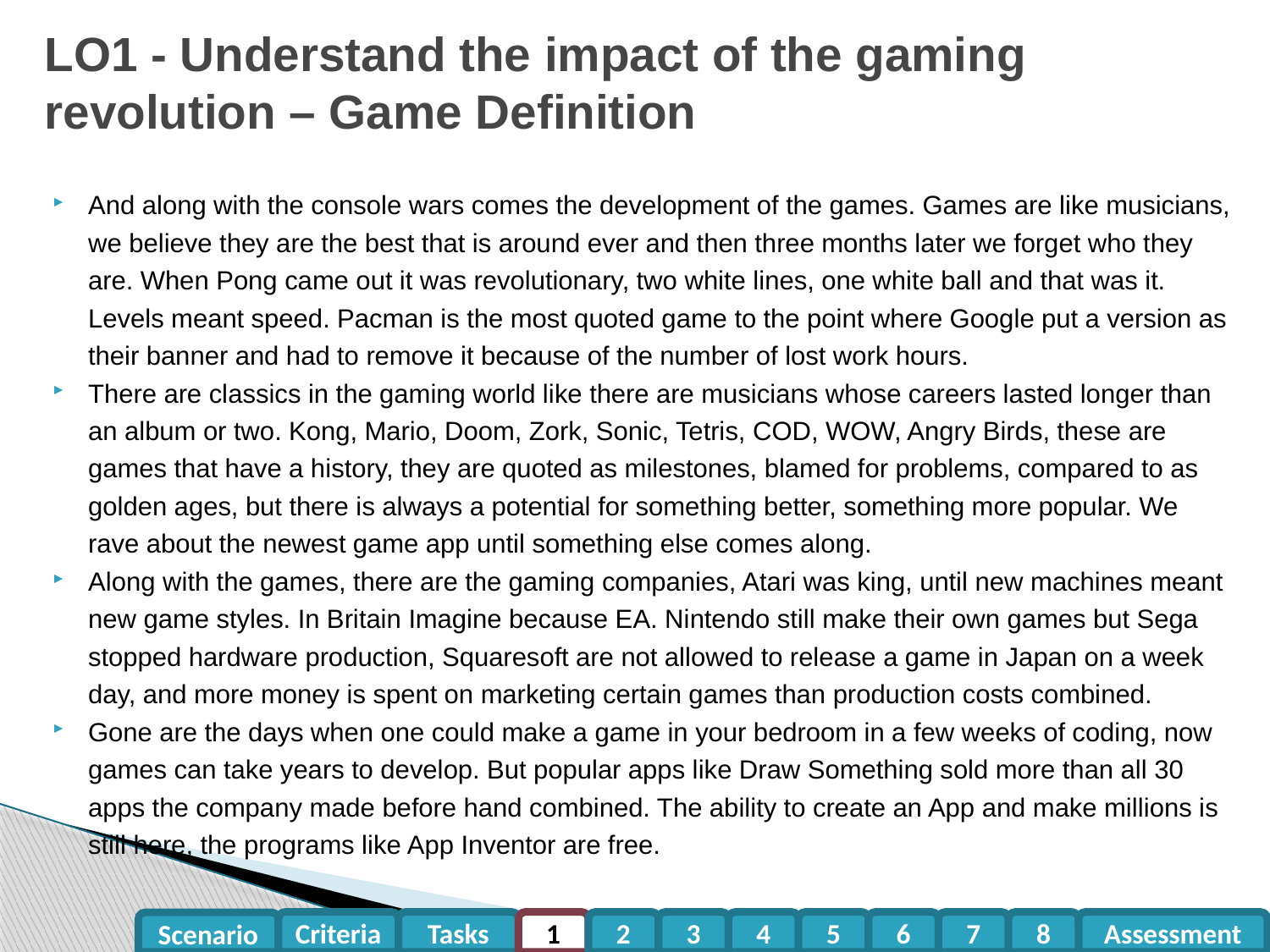

# LO1 - Understand the impact of the gaming revolution – Game Definition
And along with the console wars comes the development of the games. Games are like musicians, we believe they are the best that is around ever and then three months later we forget who they are. When Pong came out it was revolutionary, two white lines, one white ball and that was it. Levels meant speed. Pacman is the most quoted game to the point where Google put a version as their banner and had to remove it because of the number of lost work hours.
There are classics in the gaming world like there are musicians whose careers lasted longer than an album or two. Kong, Mario, Doom, Zork, Sonic, Tetris, COD, WOW, Angry Birds, these are games that have a history, they are quoted as milestones, blamed for problems, compared to as golden ages, but there is always a potential for something better, something more popular. We rave about the newest game app until something else comes along.
Along with the games, there are the gaming companies, Atari was king, until new machines meant new game styles. In Britain Imagine because EA. Nintendo still make their own games but Sega stopped hardware production, Squaresoft are not allowed to release a game in Japan on a week day, and more money is spent on marketing certain games than production costs combined.
Gone are the days when one could make a game in your bedroom in a few weeks of coding, now games can take years to develop. But popular apps like Draw Something sold more than all 30 apps the company made before hand combined. The ability to create an App and make millions is still here, the programs like App Inventor are free.
Criteria
Tasks
1
2
3
4
5
6
7
8
Assessment
Scenario